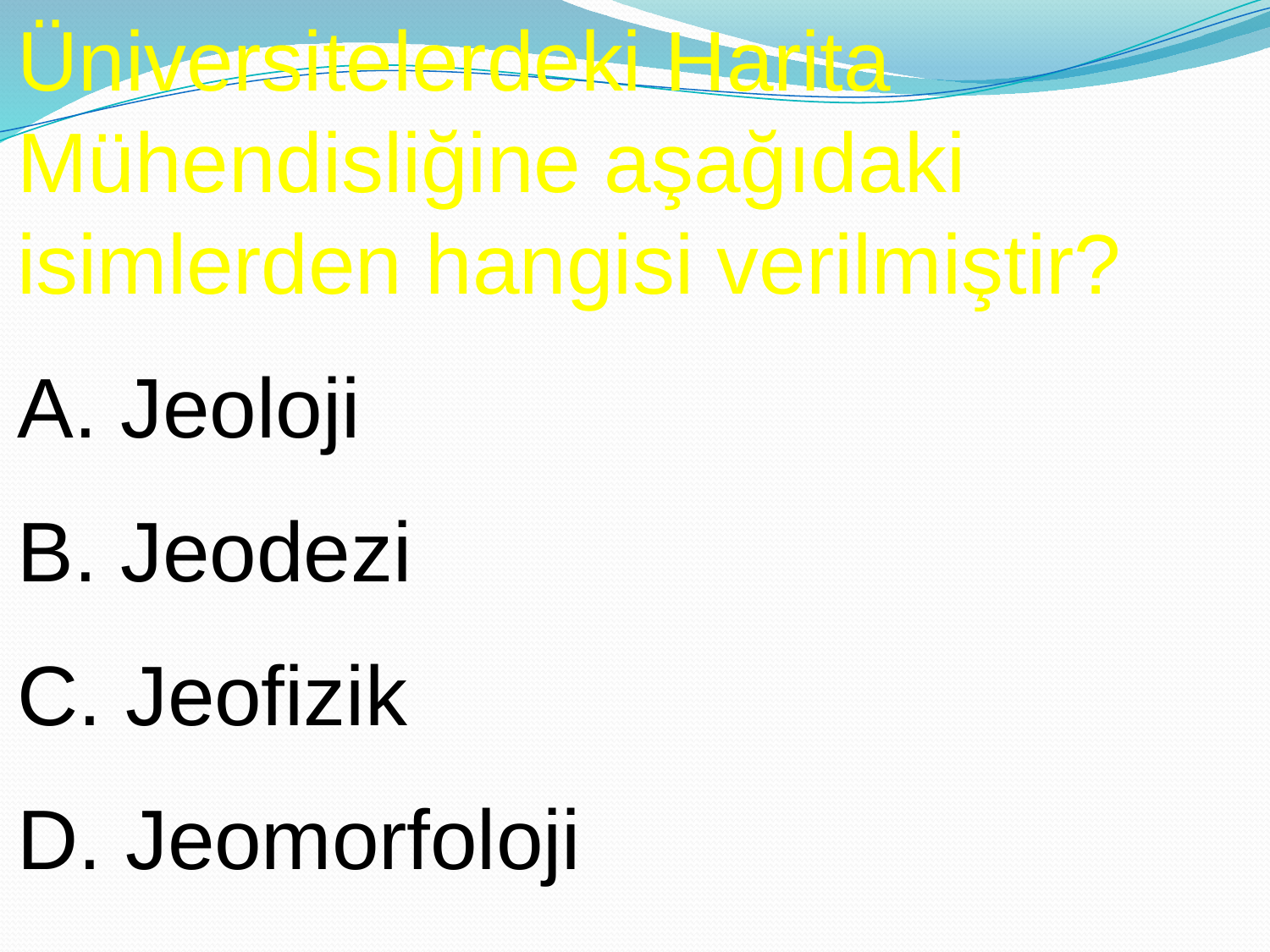

Üniversitelerdeki Harita Mühendisliğine aşağıdaki isimlerden hangisi verilmiştir?
A. Jeoloji
B. Jeodezi
C. Jeofizik
D. Jeomorfoloji